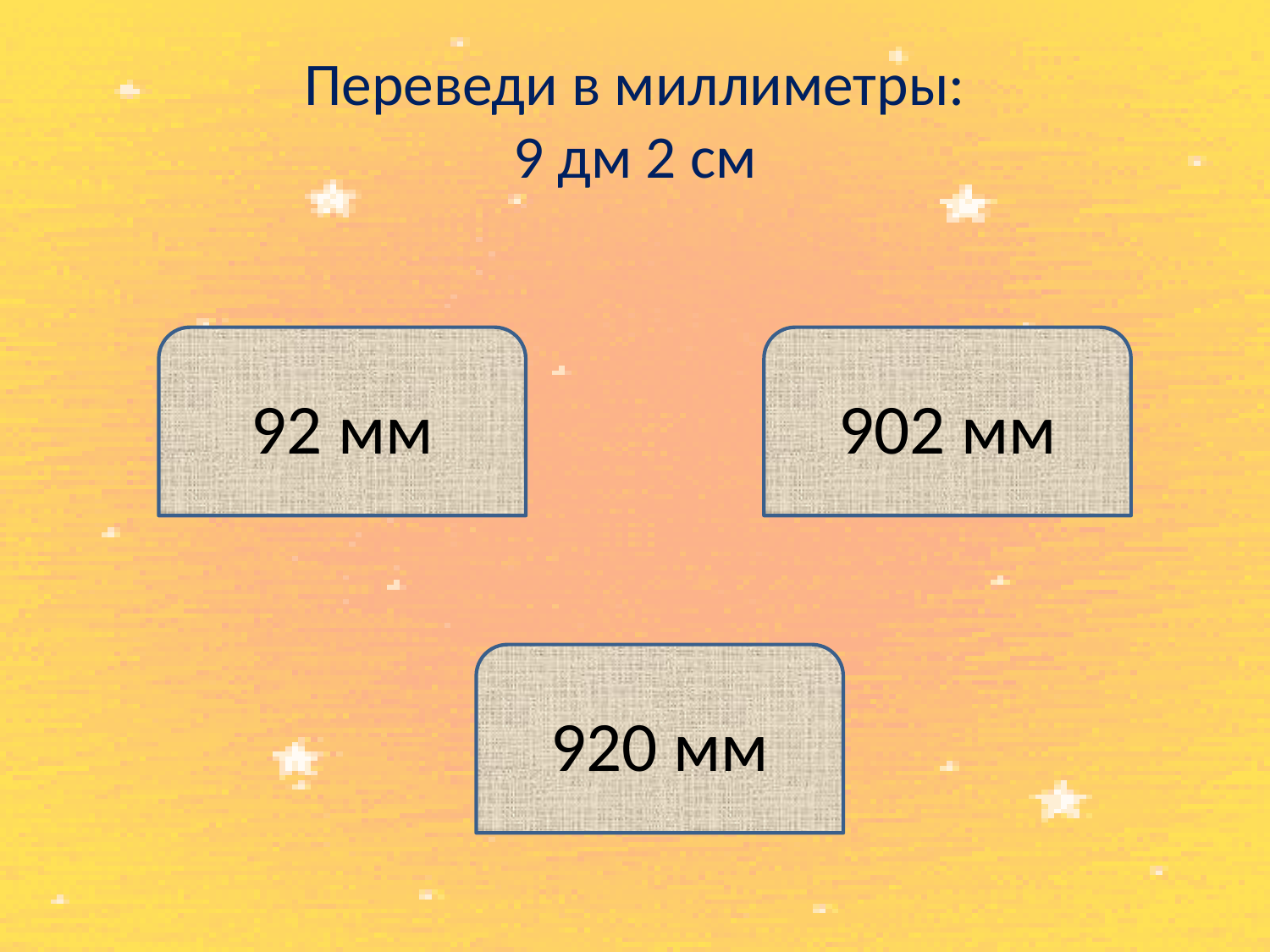

# Переведи в миллиметры: 9 дм 2 см
92 мм
902 мм
920 мм